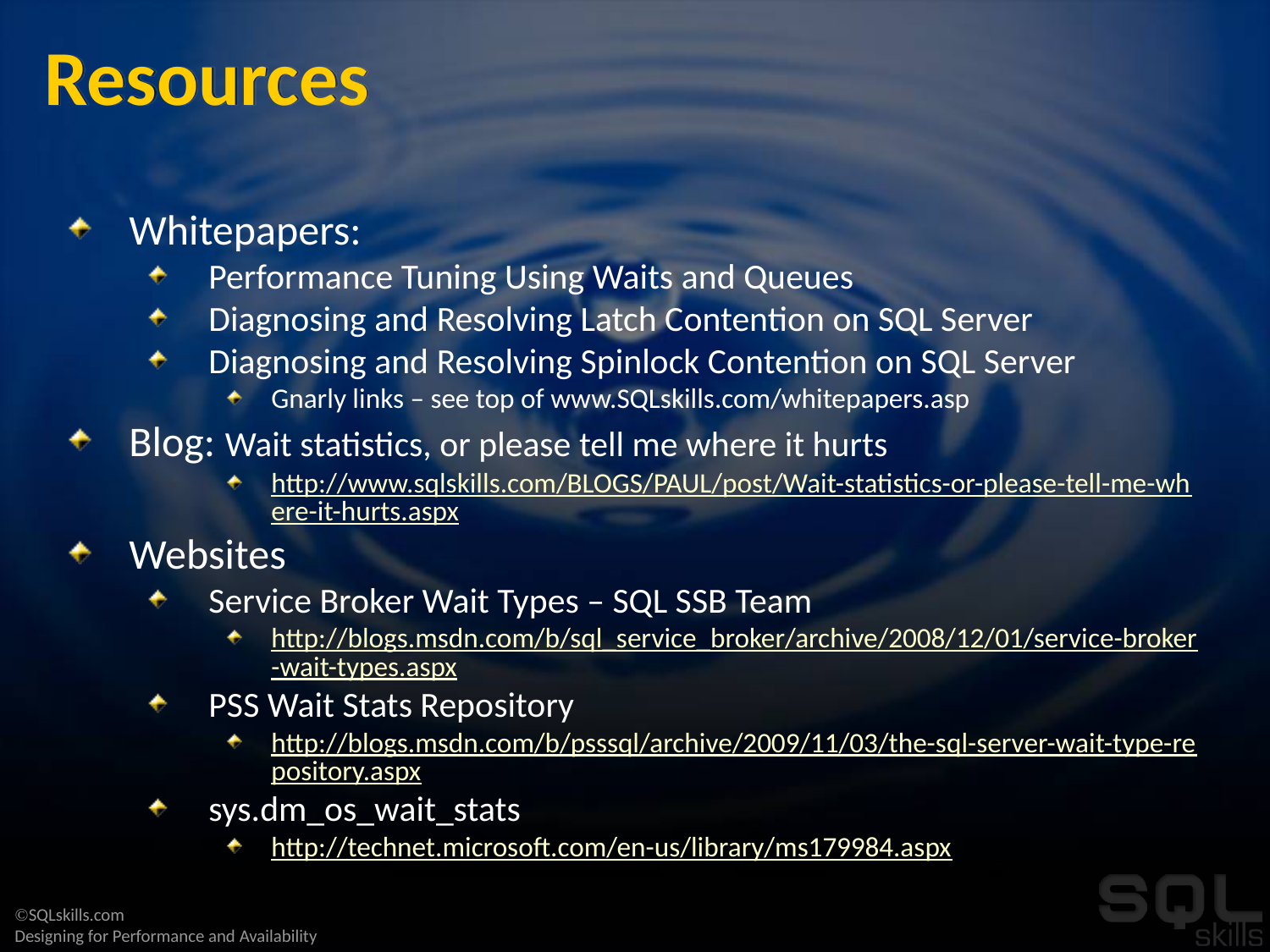

# Resources
Whitepapers:
Performance Tuning Using Waits and Queues
Diagnosing and Resolving Latch Contention on SQL Server
Diagnosing and Resolving Spinlock Contention on SQL Server
Gnarly links – see top of www.SQLskills.com/whitepapers.asp
Blog: Wait statistics, or please tell me where it hurts
http://www.sqlskills.com/BLOGS/PAUL/post/Wait-statistics-or-please-tell-me-where-it-hurts.aspx
Websites
Service Broker Wait Types – SQL SSB Team
http://blogs.msdn.com/b/sql_service_broker/archive/2008/12/01/service-broker-wait-types.aspx
PSS Wait Stats Repository
http://blogs.msdn.com/b/psssql/archive/2009/11/03/the-sql-server-wait-type-repository.aspx
sys.dm_os_wait_stats
http://technet.microsoft.com/en-us/library/ms179984.aspx